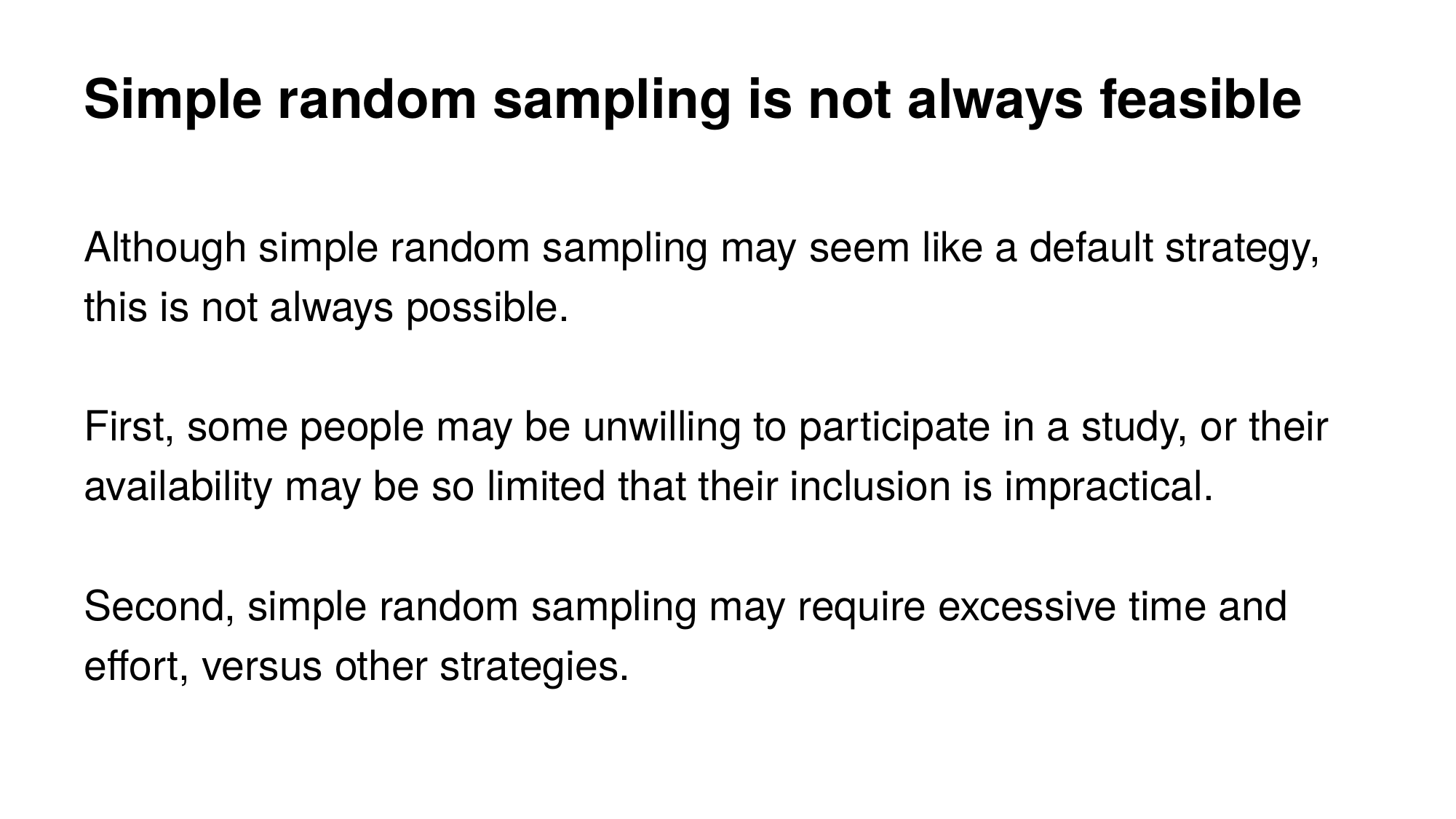

# Simple random sampling is not always feasible
Although simple random sampling may seem like a default strategy, this is not always possible.

First, some people may be unwilling to participate in a study, or their availability may be so limited that their inclusion is impractical.

Second, simple random sampling may require excessive time and effort, versus other strategies.